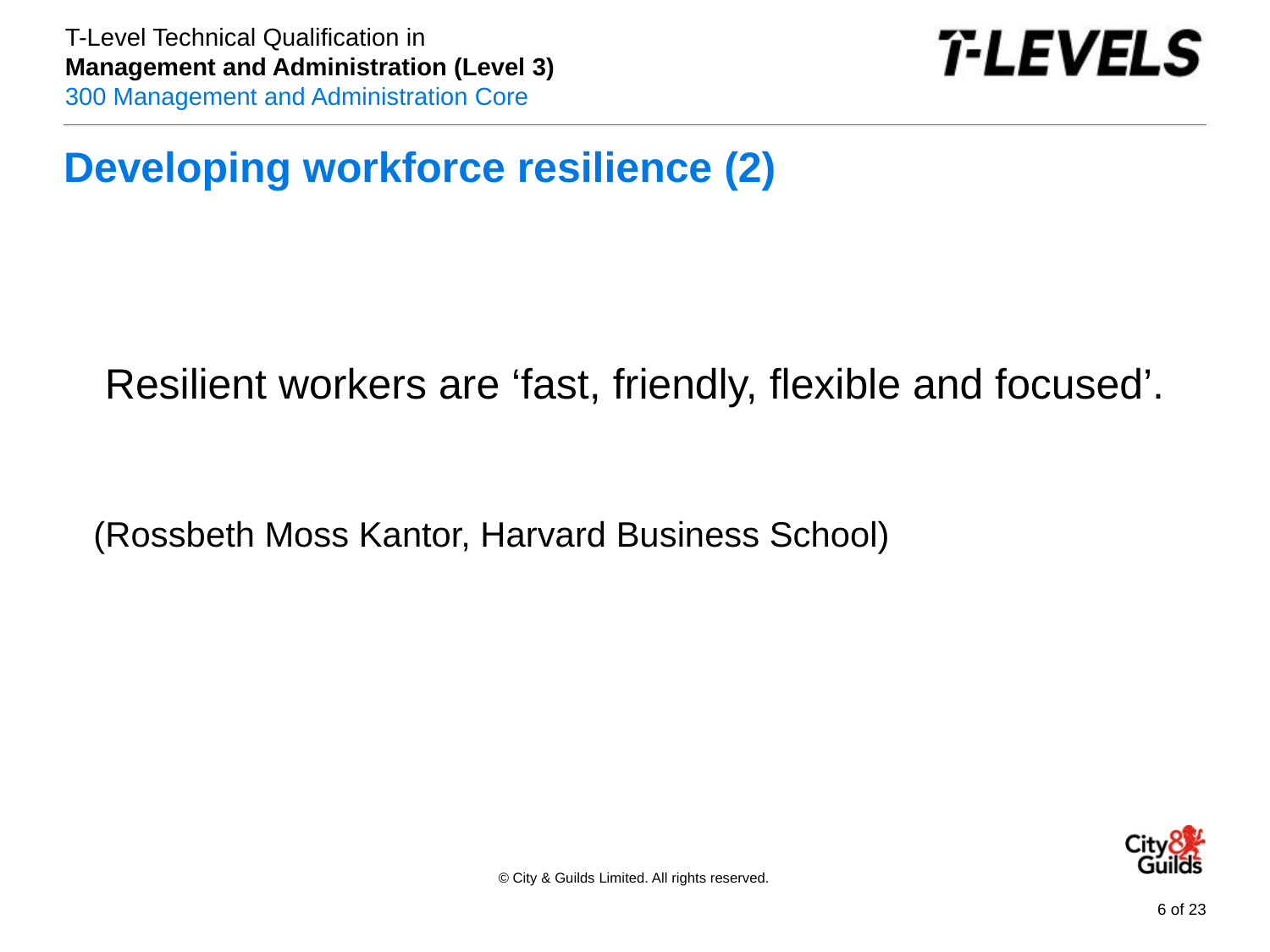

# Developing workforce resilience (2)

Resilient workers are ‘fast, friendly, flexible and focused’.

(Rossbeth Moss Kantor, Harvard Business School)